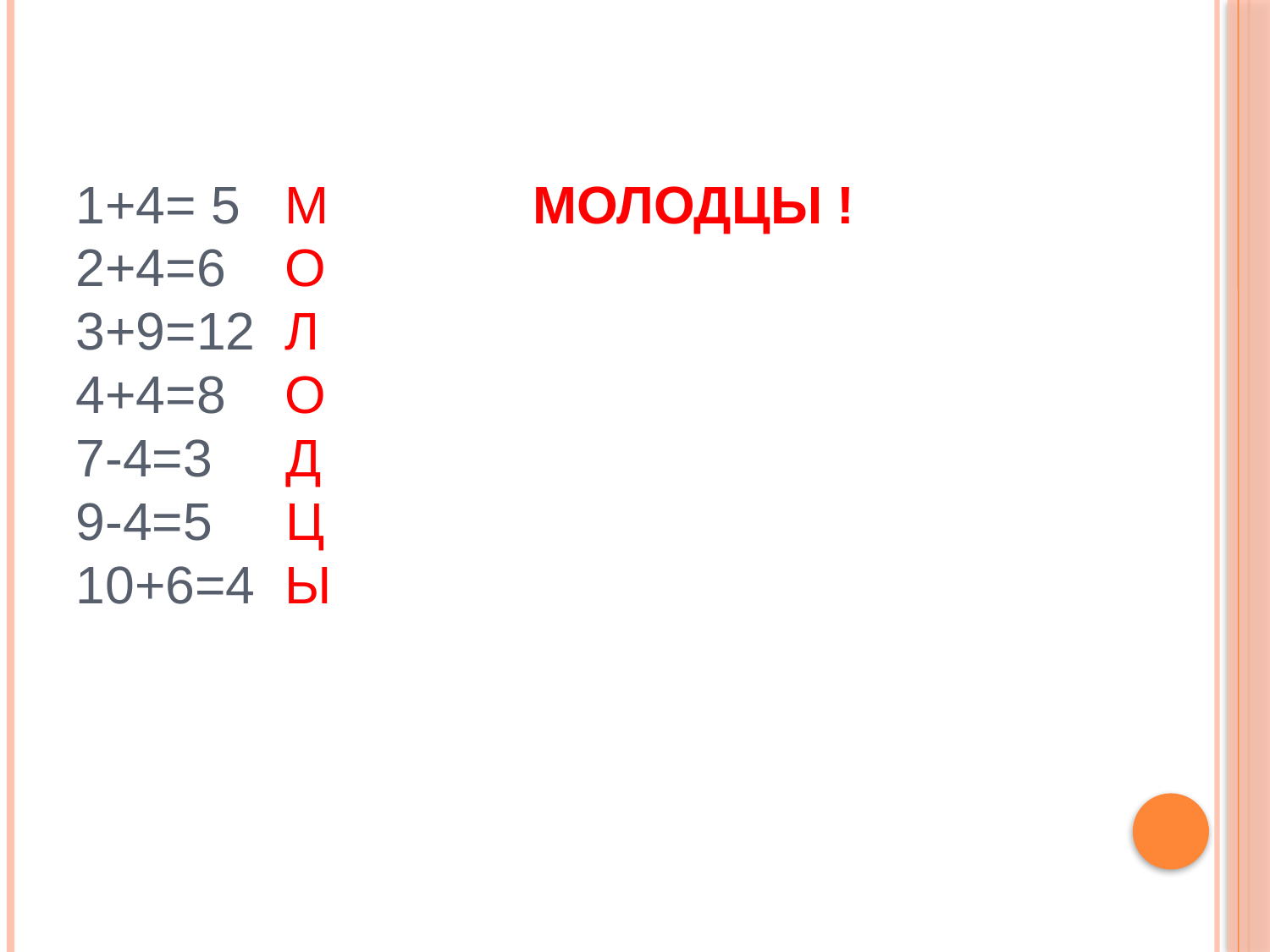

# 1+4= 5   М              МОЛОДЦЫ ! 2+4=6    О 3+9=12  Л 4+4=8    О 7-4=3     Д 9-4=5     Ц 10+6=4  Ы